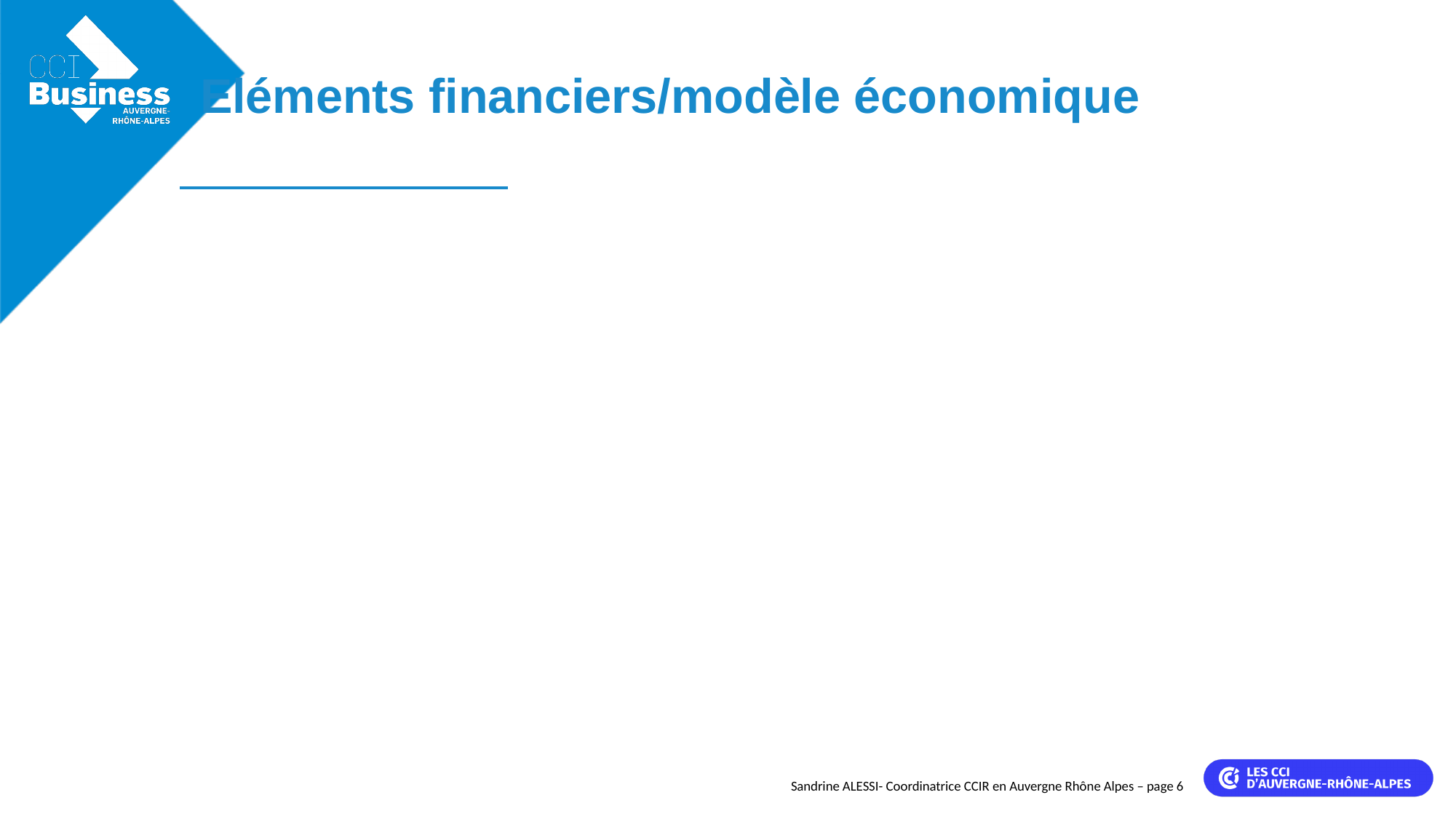

Eléments financiers/modèle économique
Sandrine ALESSI- Coordinatrice CCIR en Auvergne Rhône Alpes – page 6